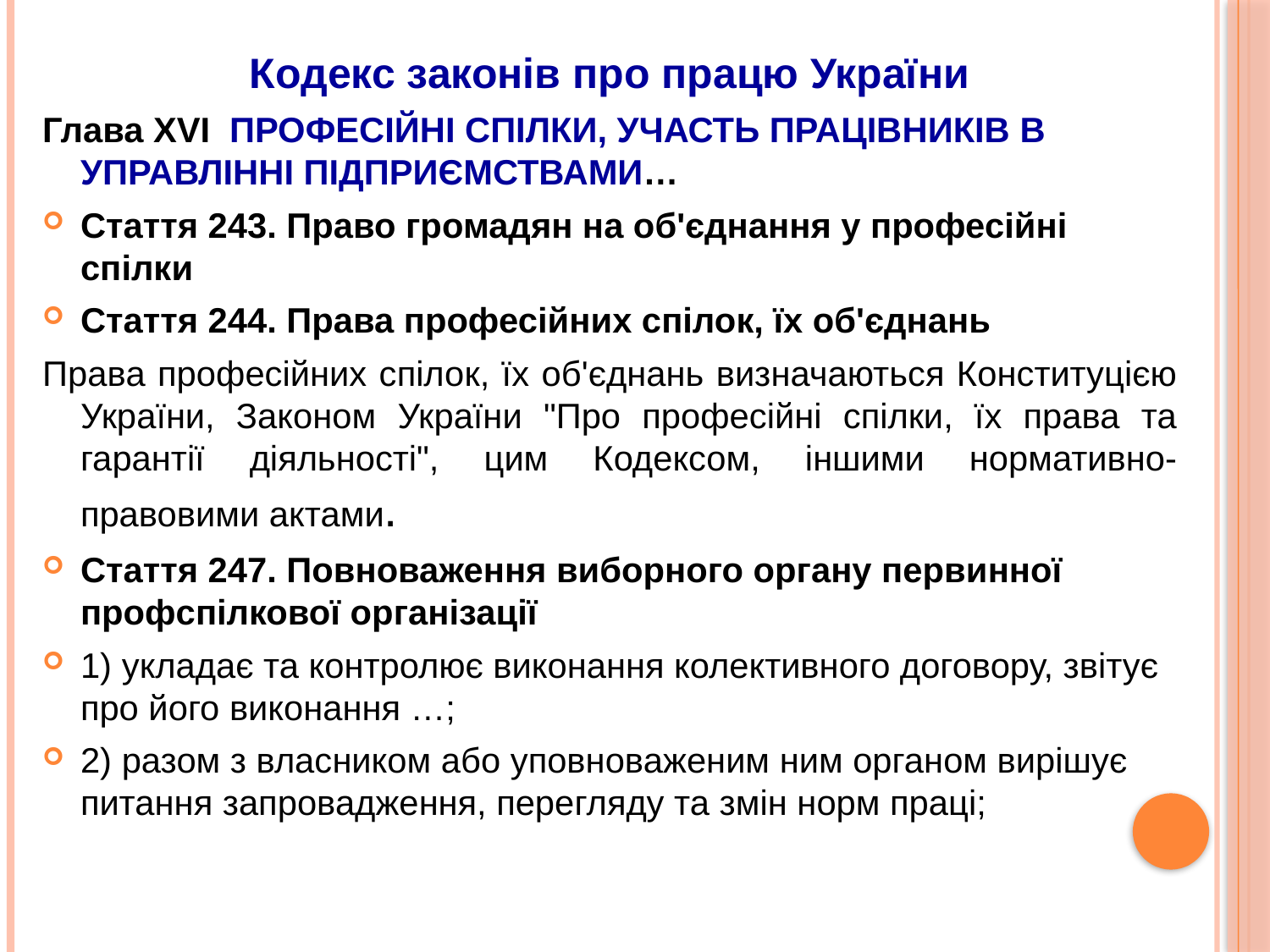

Кодекс законів про працю України
Глава XVI  ПРОФЕСІЙНІ СПІЛКИ, УЧАСТЬ ПРАЦІВНИКІВ В УПРАВЛІННІ ПІДПРИЄМСТВАМИ…
Стаття 243. Право громадян на об'єднання у професійні спілки
Стаття 244. Права професійних спілок, їх об'єднань
Права професійних спілок, їх об'єднань визначаються Конституцією України, Законом України "Про професійні спілки, їх права та гарантії діяльності", цим Кодексом, іншими нормативно-правовими актами.
Стаття 247. Повноваження виборного органу первинної профспілкової організації
1) укладає та контролює виконання колективного договору, звітує про його виконання …;
2) разом з власником або уповноваженим ним органом вирішує питання запровадження, перегляду та змін норм праці;